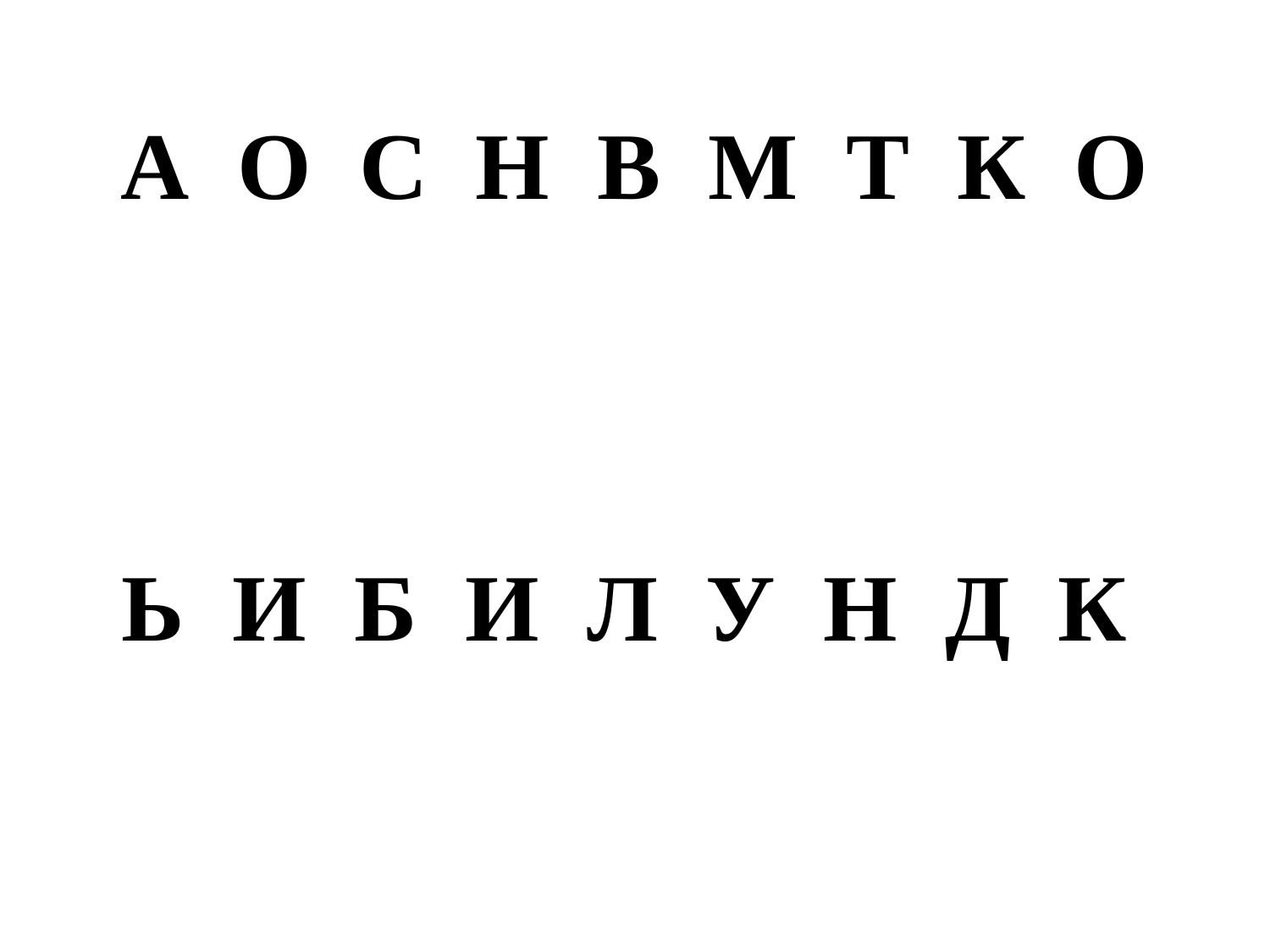

# А  О  С  Н  В  М  Т  К  О
Ь  И  Б  И  Л  У  Н  Д  К